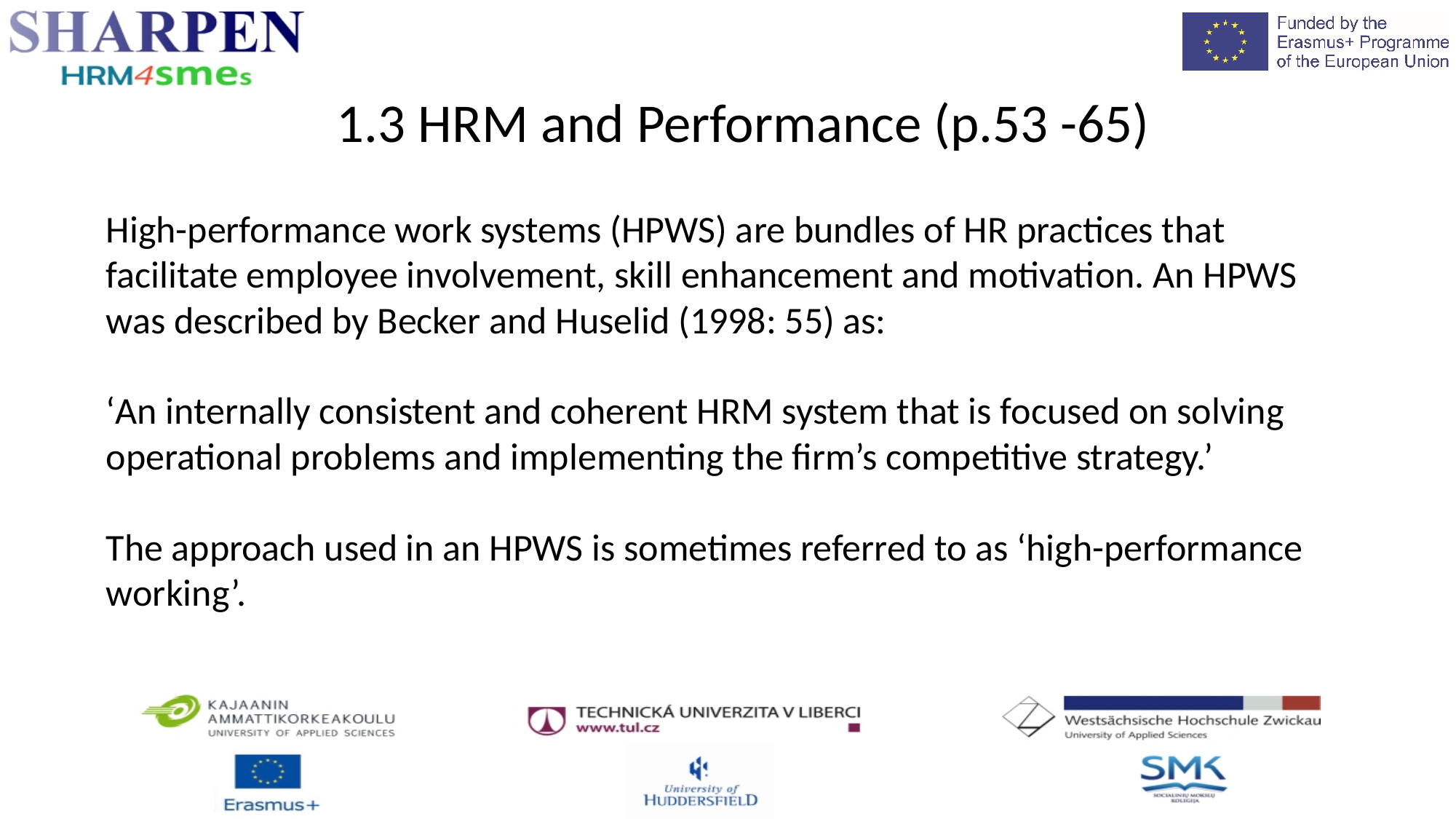

1.3 HRM and Performance (p.53 -65)
High-performance work systems (HPWS) are bundles of HR practices that facilitate employee involvement, skill enhancement and motivation. An HPWS was described by Becker and Huselid (1998: 55) as:

‘An internally consistent and coherent HRM system that is focused on solving operational problems and implementing the firm’s competitive strategy.’

The approach used in an HPWS is sometimes referred to as ‘high-performance working’.